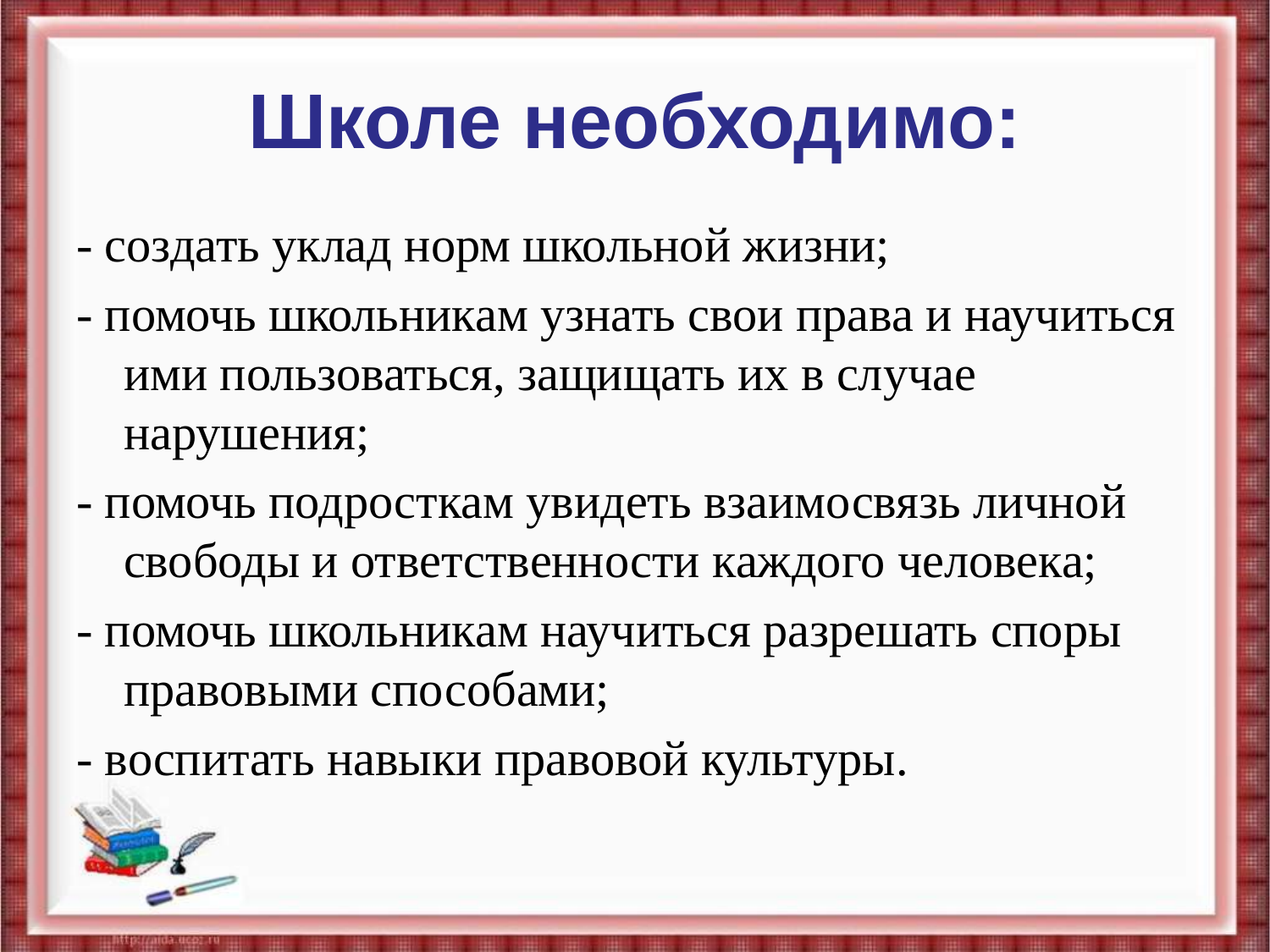

# Школе необходимо:
- создать уклад норм школьной жизни;
- помочь школьникам узнать свои права и научиться ими пользоваться, защищать их в случае нарушения;
- помочь подросткам увидеть взаимосвязь личной свободы и ответственности каждого человека;
- помочь школьникам научиться разрешать споры правовыми способами;
- воспитать навыки правовой культуры.